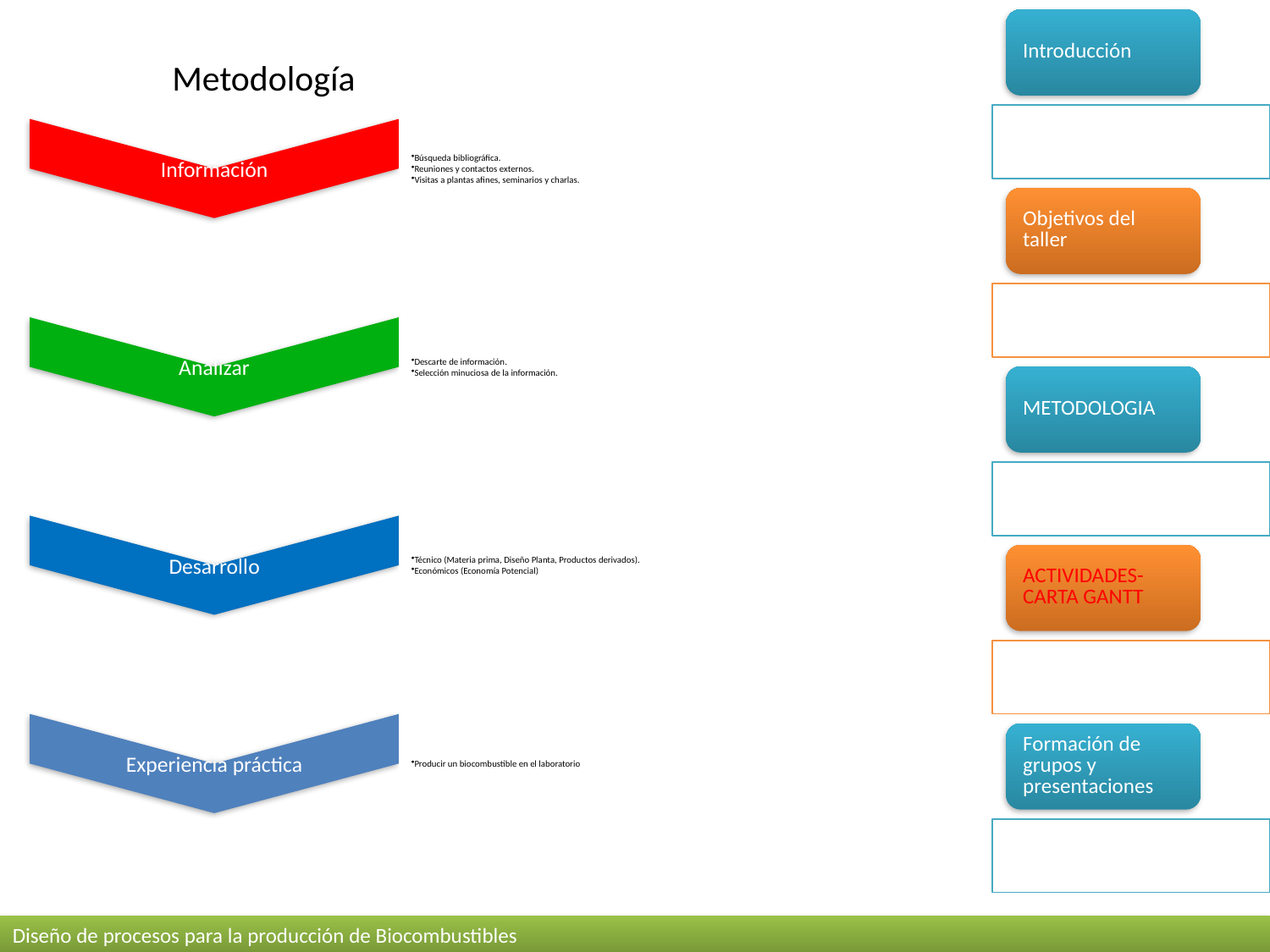

Introducción
Objetivos del taller
ACTIVIDADES-CARTA GANTT
METODOLOGIA
Formación de grupos y presentaciones
Metodología
Información
Búsqueda bibliográfica.
Analizar
Selección minuciosa de la información.
Desarrollo
Técnico (Materia prima, Diseño Planta, Productos derivados).
Económicos (Economía Potencial)
Reuniones y contactos externos.
Visitas a plantas afines, seminarios y charlas.
Descarte de información.
Experiencia práctica
Producir un biocombustible en el laboratorio

Diseño de procesos para la producción de Biocombustibles